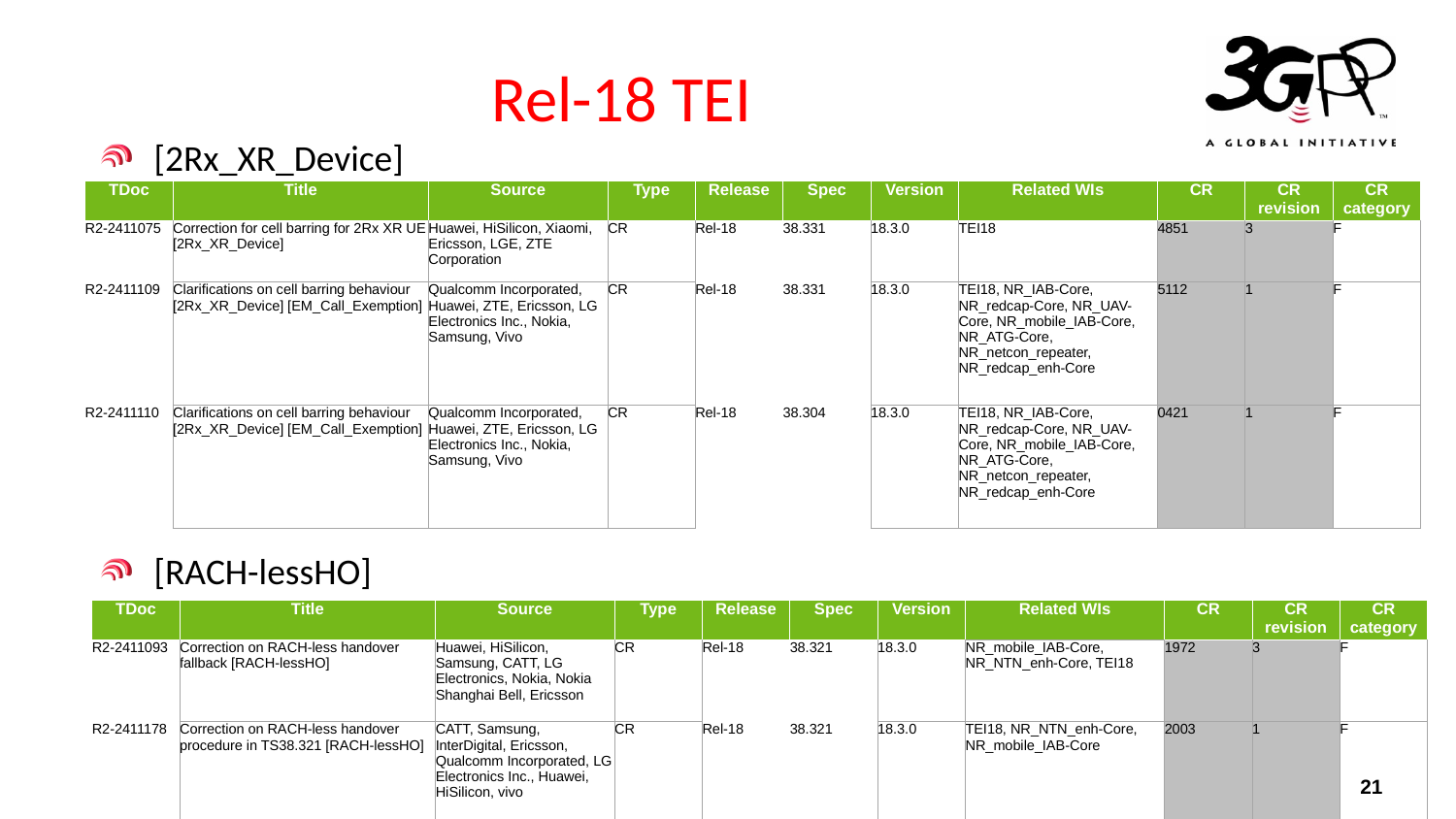

# Rel-18 TEI
[2Rx_XR_Device]

| TDoc | Title | Source | Type | Release | Spec | Version | Related WIs | CR | CR revision | CR category |
| --- | --- | --- | --- | --- | --- | --- | --- | --- | --- | --- |
| R2-2411075 | Correction for cell barring for 2Rx XR UE [2Rx\_XR\_Device] | Huawei, HiSilicon, Xiaomi, Ericsson, LGE, ZTE Corporation | CR | Rel-18 | 38.331 | 18.3.0 | TEI18 | 4851 | 3 | F |
| R2-2411109 | Clarifications on cell barring behaviour [2Rx\_XR\_Device] [EM\_Call\_Exemption] | Qualcomm Incorporated, Huawei, ZTE, Ericsson, LG Electronics Inc., Nokia, Samsung, Vivo | CR | Rel-18 | 38.331 | 18.3.0 | TEI18, NR\_IAB-Core, NR\_redcap-Core, NR\_UAV-Core, NR\_mobile\_IAB-Core, NR\_ATG-Core, NR\_netcon\_repeater, NR\_redcap\_enh-Core | 5112 | 1 | F |
| R2-2411110 | Clarifications on cell barring behaviour [2Rx\_XR\_Device] [EM\_Call\_Exemption] | Qualcomm Incorporated, Huawei, ZTE, Ericsson, LG Electronics Inc., Nokia, Samsung, Vivo | CR | Rel-18 | 38.304 | 18.3.0 | TEI18, NR\_IAB-Core, NR\_redcap-Core, NR\_UAV-Core, NR\_mobile\_IAB-Core, NR\_ATG-Core, NR\_netcon\_repeater, NR\_redcap\_enh-Core | 0421 | 1 | F |
[RACH-lessHO]

| TDoc | Title | Source | Type | Release | Spec | Version | Related WIs | CR | CR revision | CR category |
| --- | --- | --- | --- | --- | --- | --- | --- | --- | --- | --- |
| R2-2411093 | Correction on RACH-less handover fallback [RACH-lessHO] | Huawei, HiSilicon, Samsung, CATT, LG Electronics, Nokia, Nokia Shanghai Bell, Ericsson | CR | Rel-18 | 38.321 | 18.3.0 | NR\_mobile\_IAB-Core, NR\_NTN\_enh-Core, TEI18 | 1972 | 3 | F |
| R2-2411178 | Correction on RACH-less handover procedure in TS38.321 [RACH-lessHO] | CATT, Samsung, InterDigital, Ericsson, Qualcomm Incorporated, LG Electronics Inc., Huawei, HiSilicon, vivo | CR | Rel-18 | 38.321 | 18.3.0 | TEI18, NR\_NTN\_enh-Core, NR\_mobile\_IAB-Core | 2003 | 1 | F |